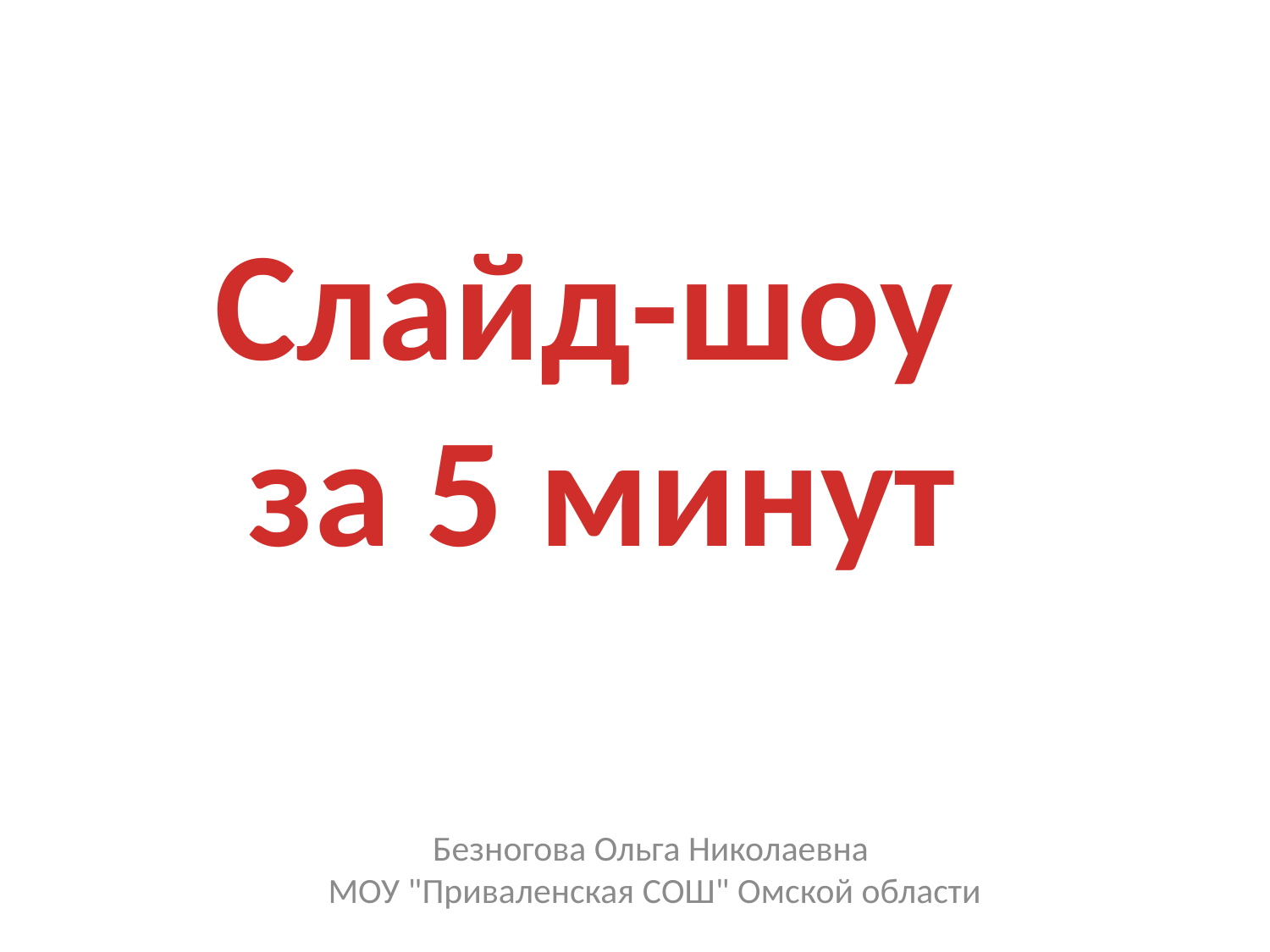

Слайд-шоу
за 5 минут
Безногова Ольга Николаевна
МОУ "Приваленская СОШ" Омской области